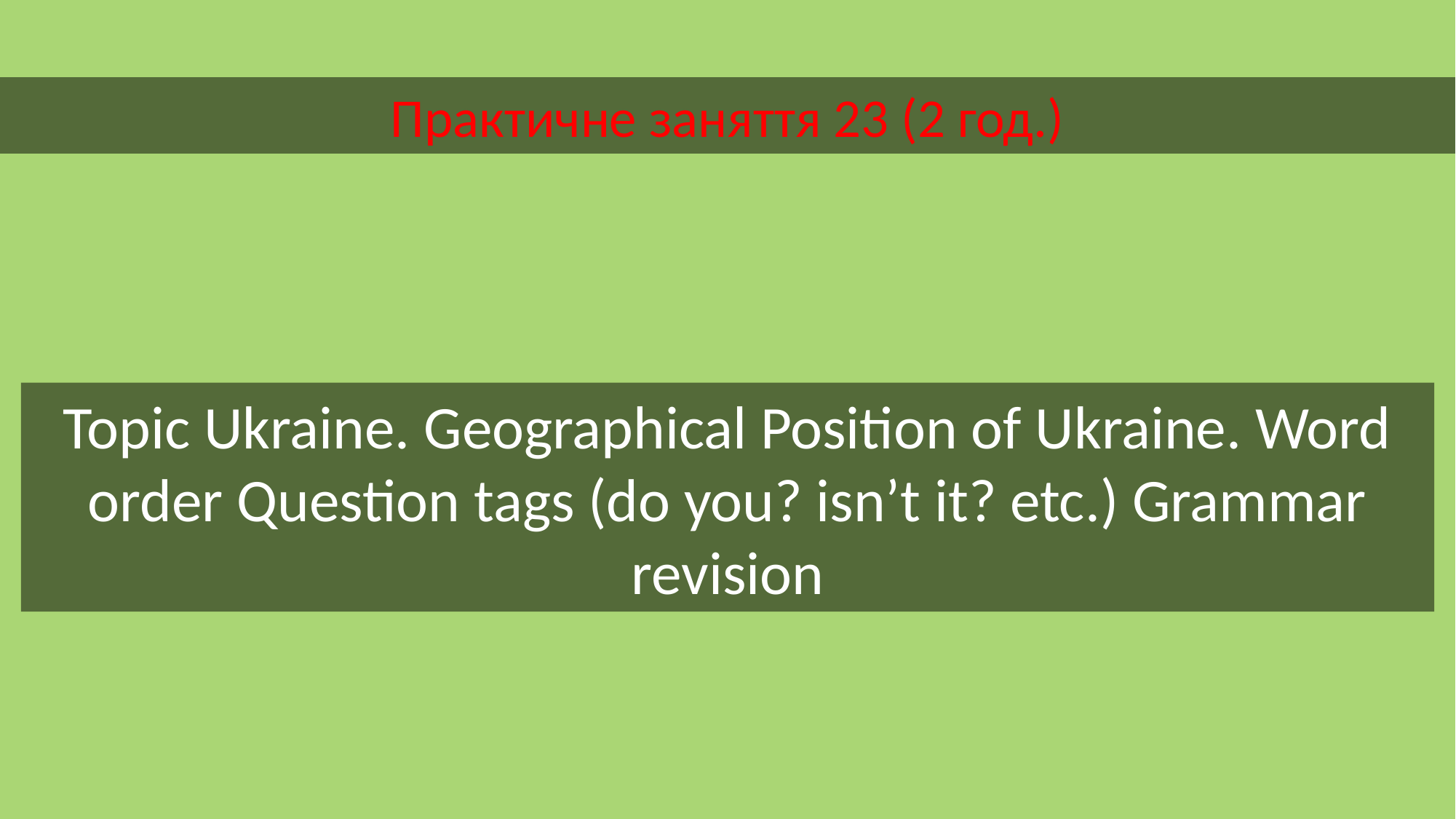

Практичне заняття 23 (2 год.)
Topic Ukraine. Geographical Position of Ukraine. Word order Question tags (do you? isn’t it? etc.) Grammar revision